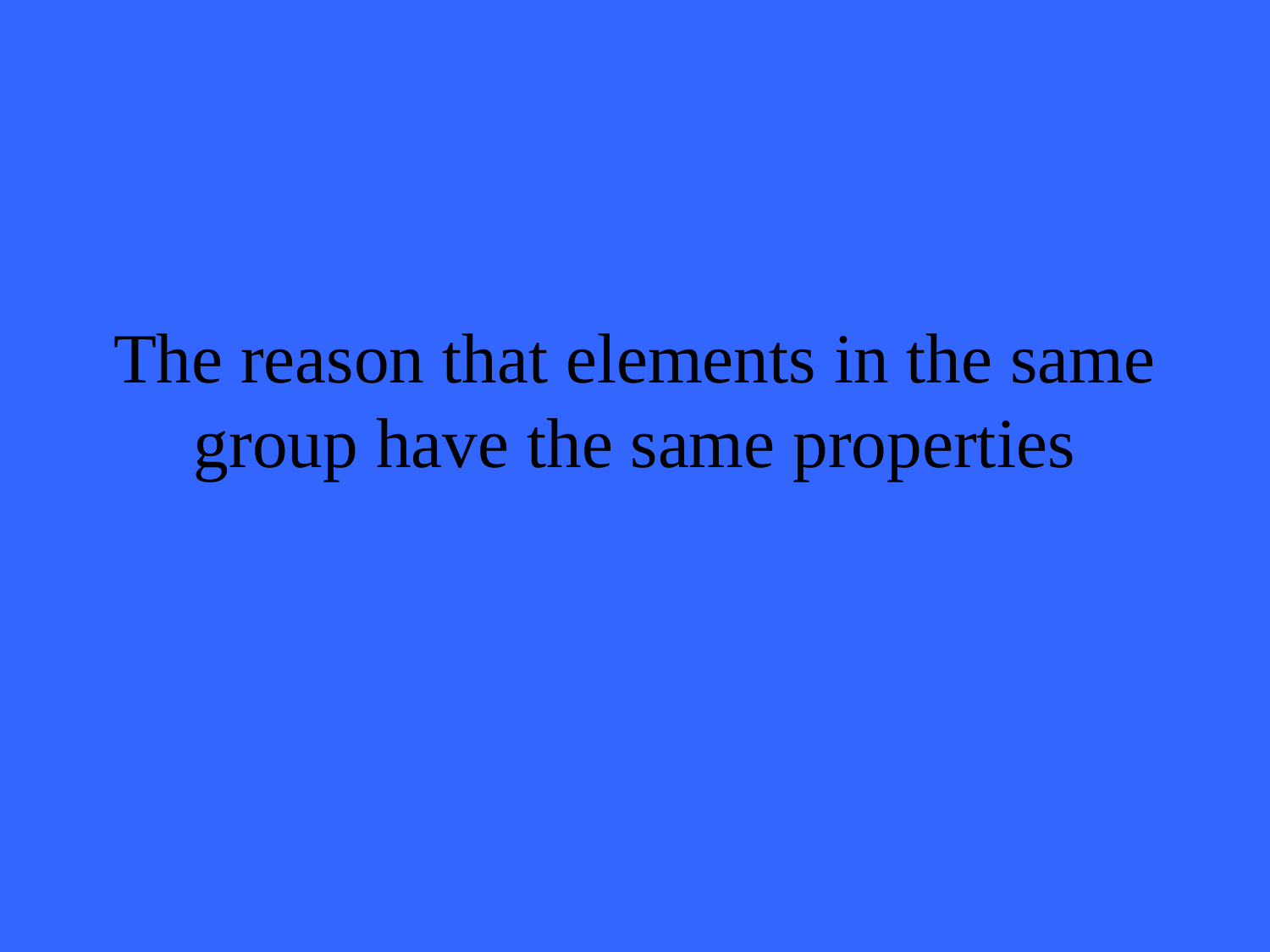

# The reason that elements in the same group have the same properties